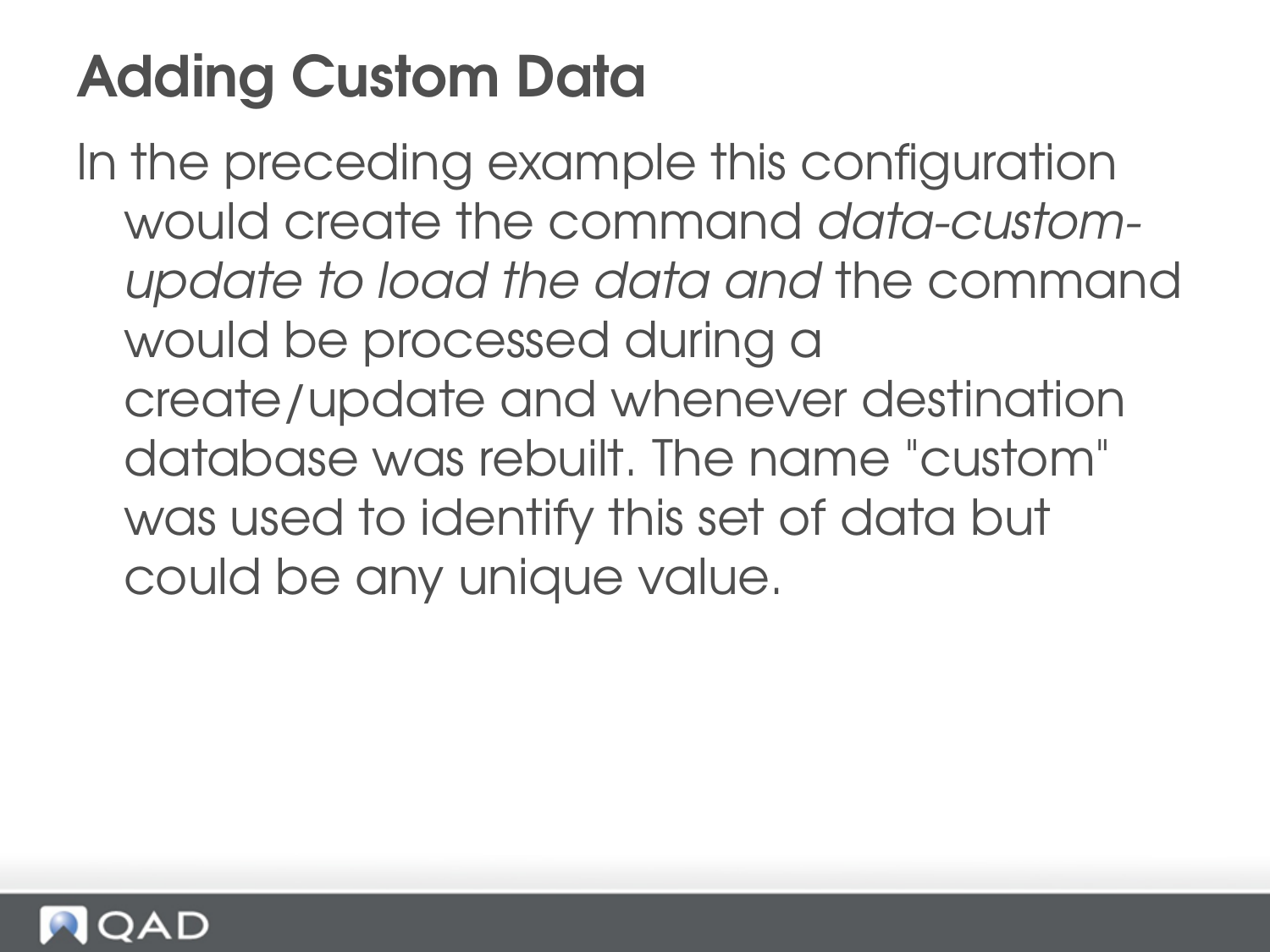

# Adding Custom Data
In the preceding example this configuration would create the command data-custom-update to load the data and the command would be processed during a create/update and whenever destination database was rebuilt. The name "custom" was used to identify this set of data but could be any unique value.